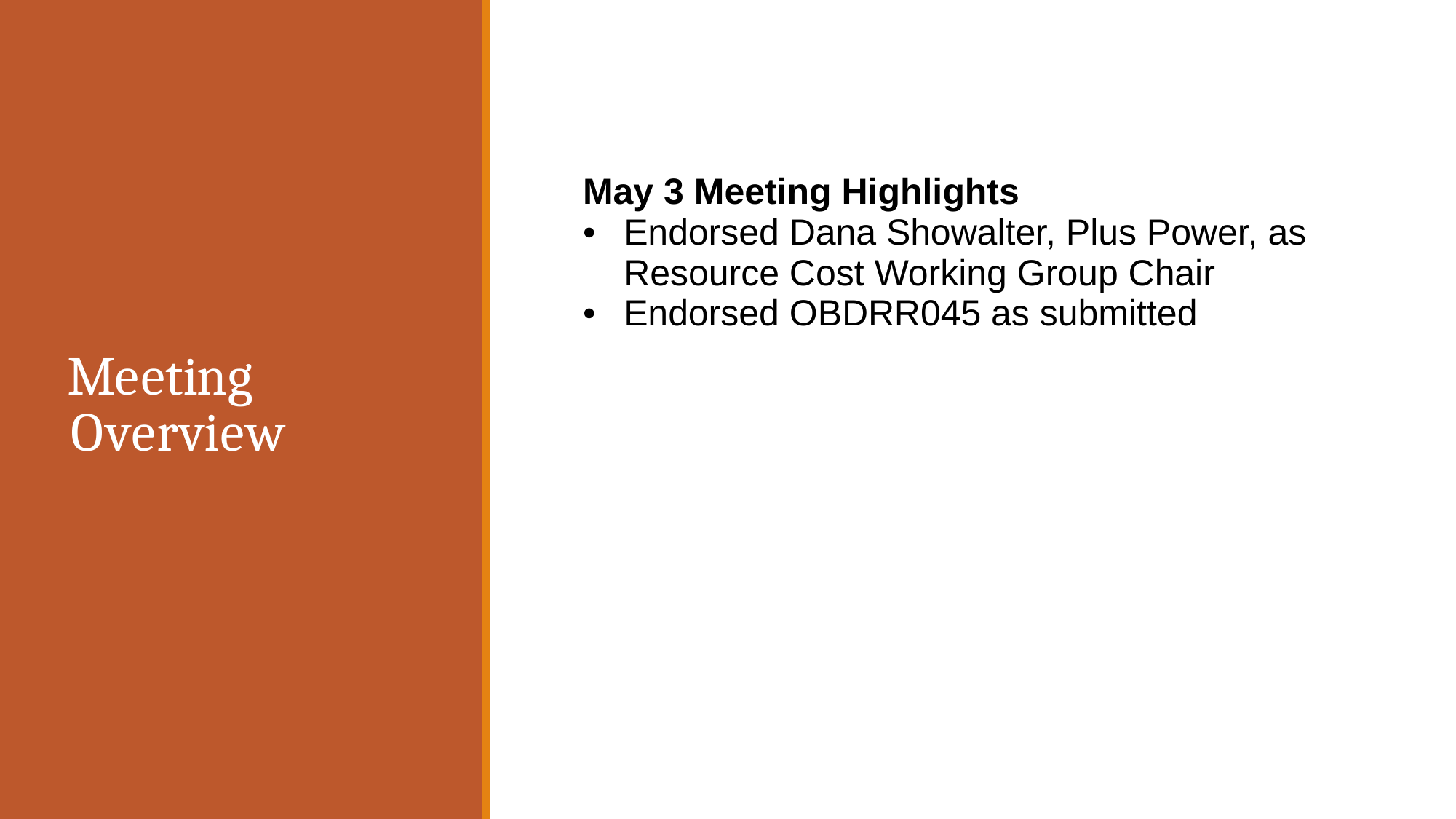

# Meeting Overview
| May 3 Meeting Highlights Endorsed Dana Showalter, Plus Power, as Resource Cost Working Group Chair Endorsed OBDRR045 as submitted |
| --- |